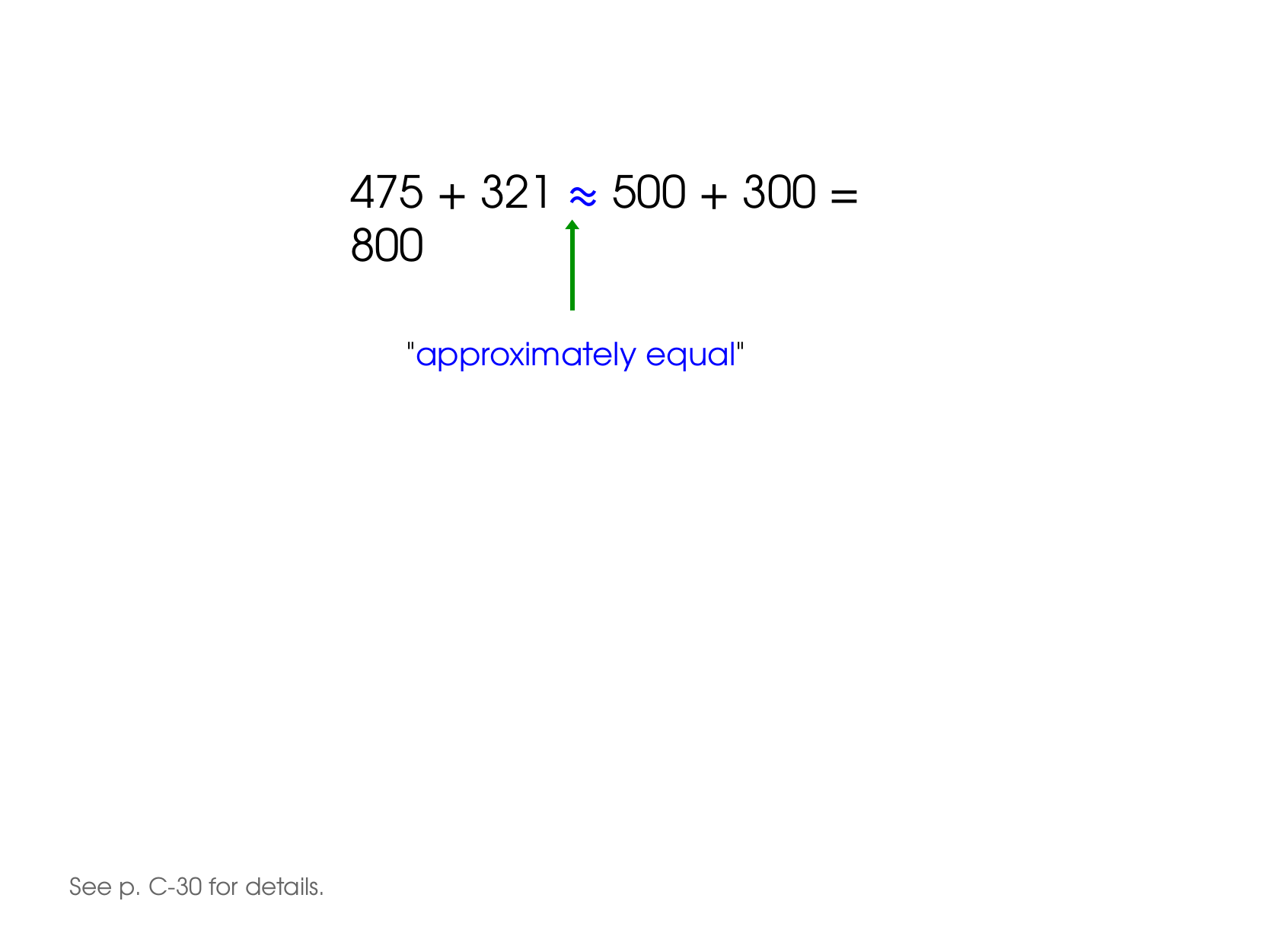

475 + 321 ≈ 500 + 300 = 800
"approximately equal"
See p. C-30 for details.